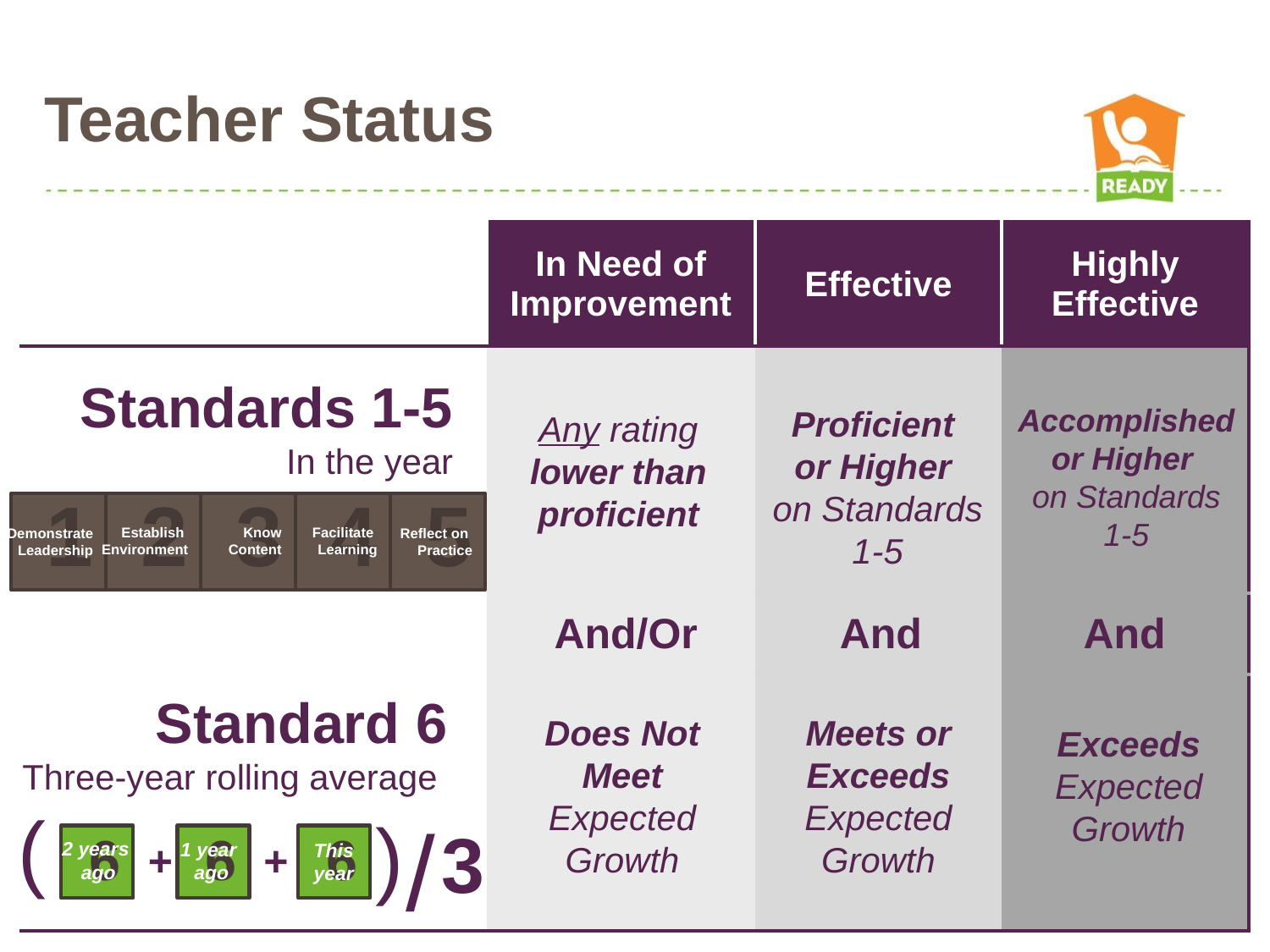

Teacher Status

|  | In Need of Improvement | Effective | Highly Effective |
| --- | --- | --- | --- |
|  |  |  |  |
|  |  |  |  |
|  |  |  |  |
Standards 1-5
In the year
Accomplished
or Higher
on Standards
1-5
Proficient
or Higher
on Standards
1-5
Any rating lower than proficient
1
2
3
4
5
Establish  Environment
Know
Content
Facilitate
Learning
Demonstrate Leadership
Reflect on
Practice
And/Or
And
And
Standard 6
Three-year rolling average
Does Not Meet Expected Growth
Meets or Exceeds Expected Growth
Exceeds Expected Growth
)
/
3
)
6
6
6
+
+
2 years
ago
1 year
ago
This
year